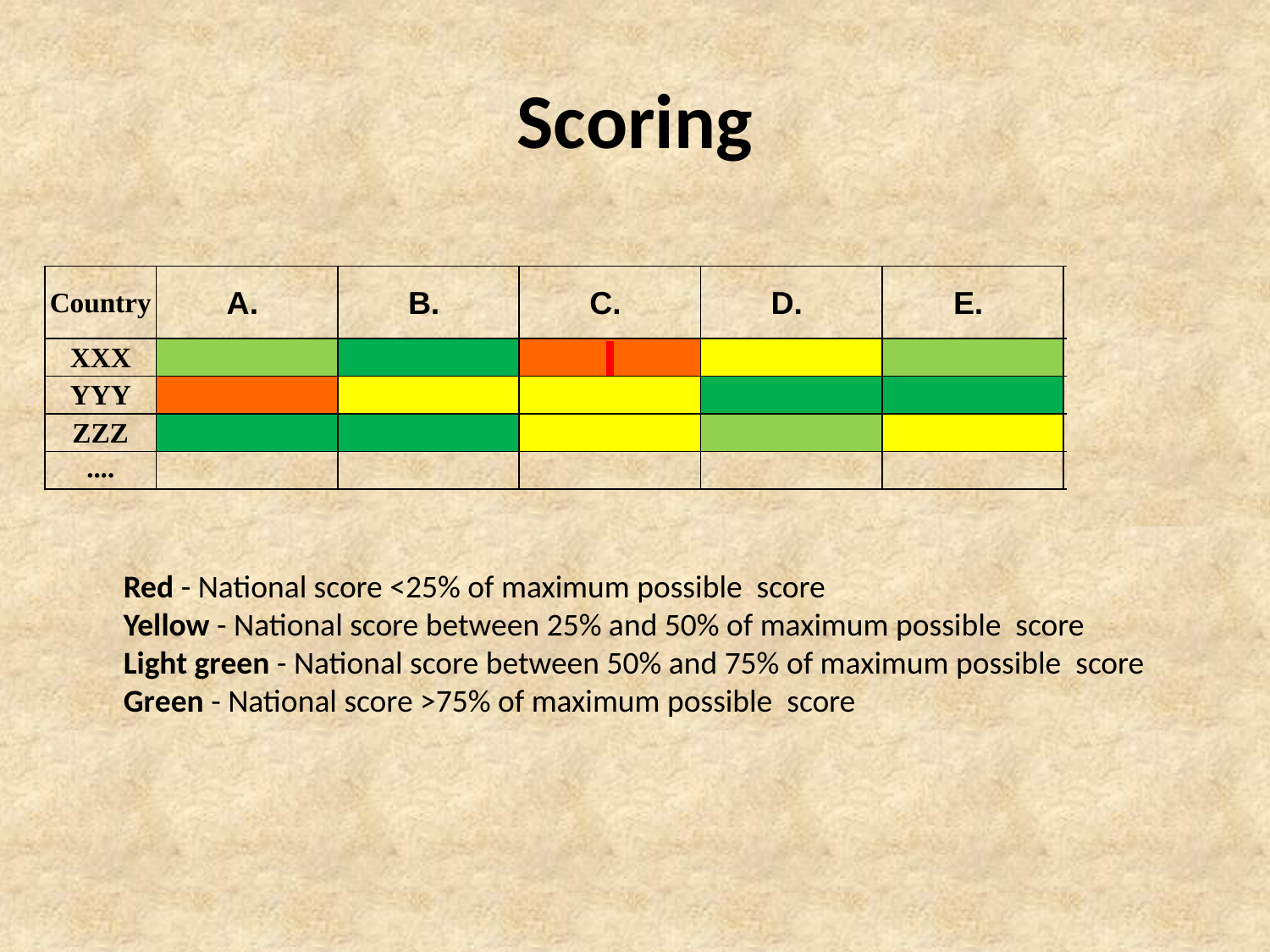

# Scoring

| Country | A. | B. | C. | D. | E. | Size of IKB problem |
| --- | --- | --- | --- | --- | --- | --- |
| XXX |  |  |  |  |  |  |
| YYY |  |  |  |  |  |  |
| ZZZ |  |  |  |  |  |  |
| .... |  |  |  |  |  |  |
Red - National score <25% of maximum possible  score
Yellow - National score between 25% and 50% of maximum possible  score
Light green - National score between 50% and 75% of maximum possible  score
Green - National score >75% of maximum possible  score